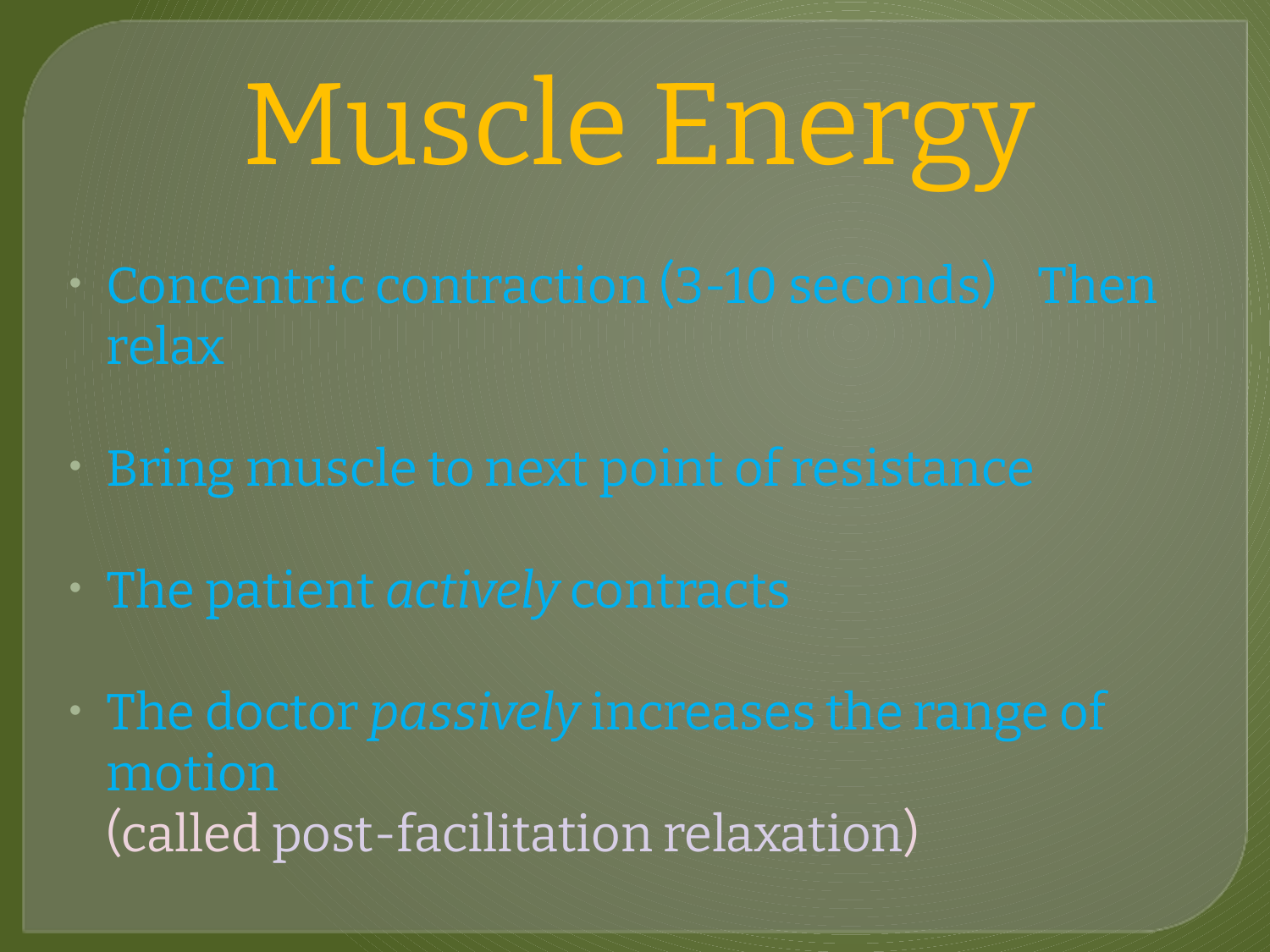

# Muscle Energy
Concentric contraction (3-10 seconds)    Then relax

Bring muscle to next point of resistance

The patient actively contracts

The doctor passively increases the range of motion
(called post-facilitation relaxation)